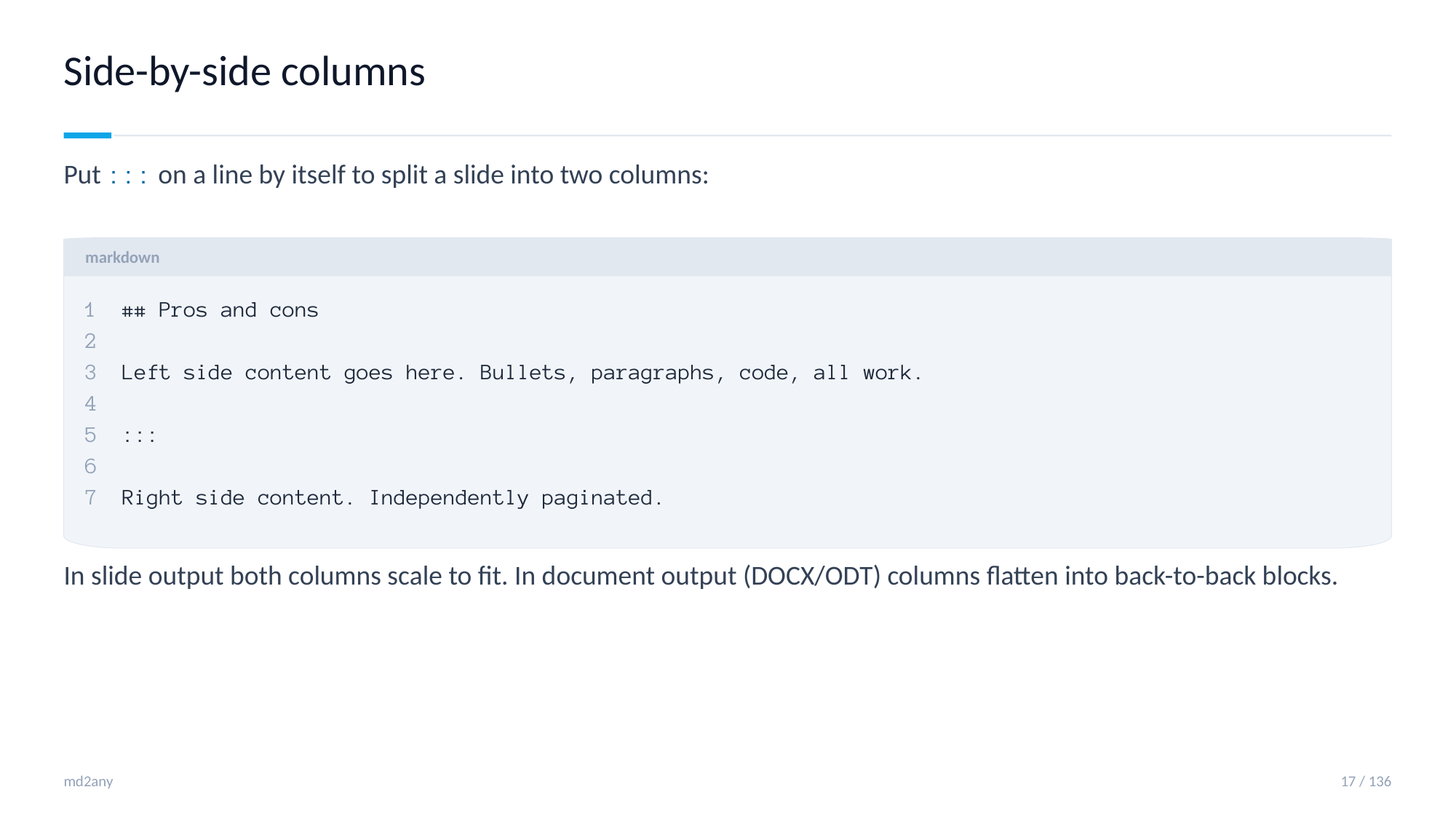

Side-by-side columns

Put ::: on a line by itself to split a slide into two columns:
markdown
1  ## Pros and cons
2
3  Left side content goes here. Bullets, paragraphs, code, all work.
4
5  :::
6
7  Right side content. Independently paginated.
In slide output both columns scale to fit. In document output (DOCX/ODT) columns flatten into back-to-back blocks.
md2any
17 / 136